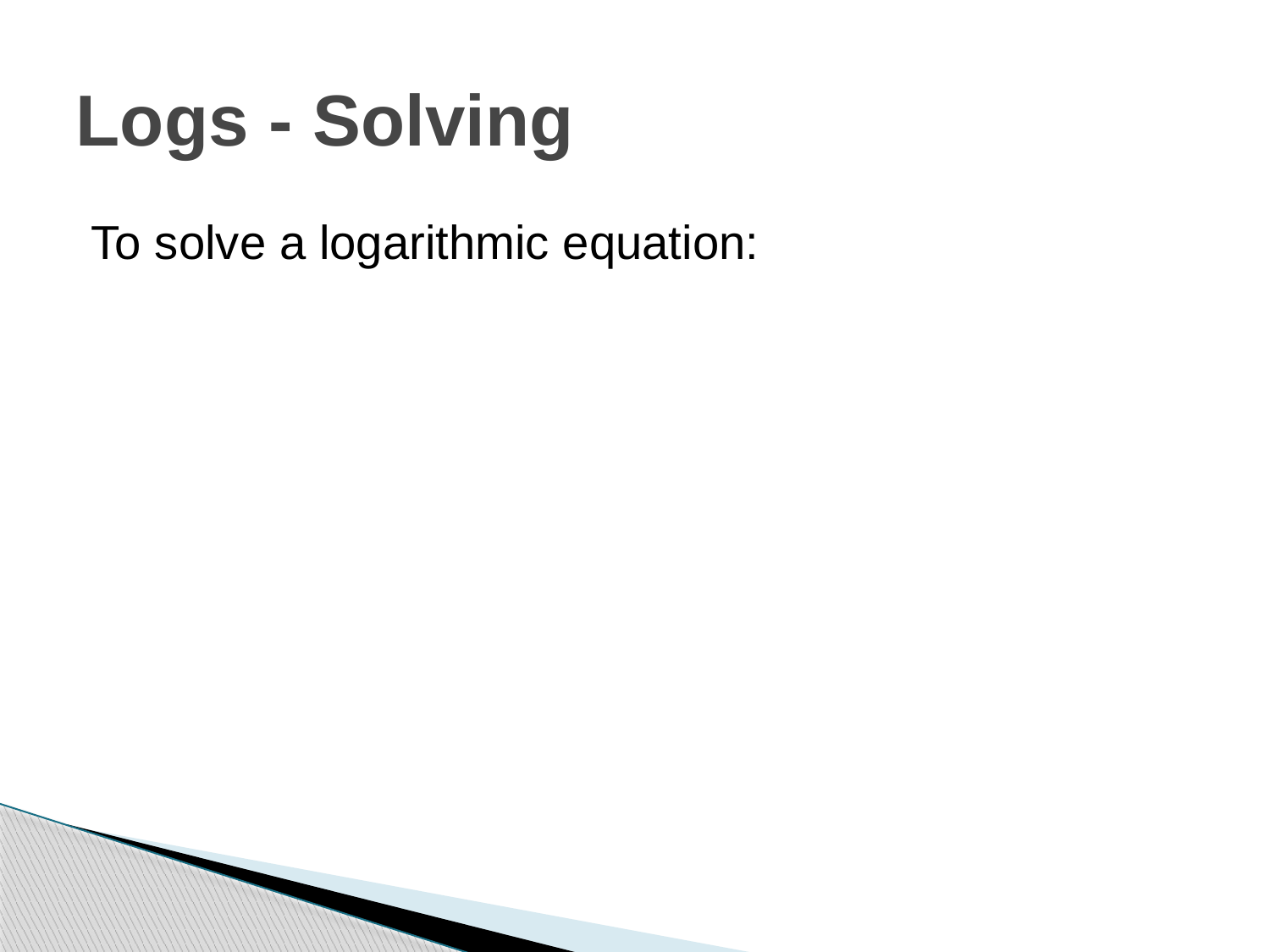

# Logs - Solving
To solve a logarithmic equation: